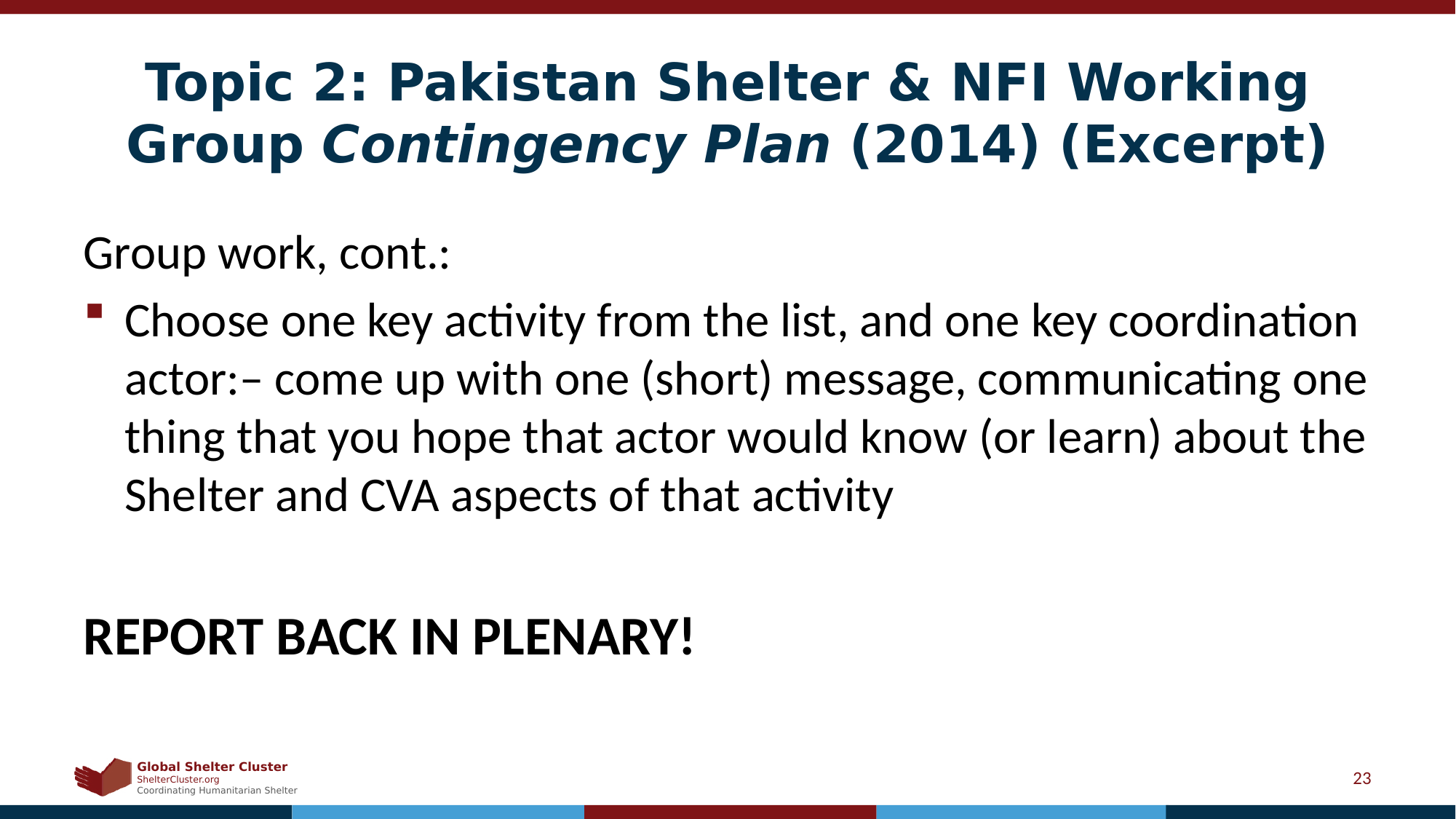

# Topic 2: Pakistan Shelter & NFI Working Group Contingency Plan (2014) (Excerpt)
Group work, cont.:
Choose one key activity from the list, and one key coordination actor:– come up with one (short) message, communicating one thing that you hope that actor would know (or learn) about the Shelter and CVA aspects of that activity

REPORT BACK IN PLENARY!
23